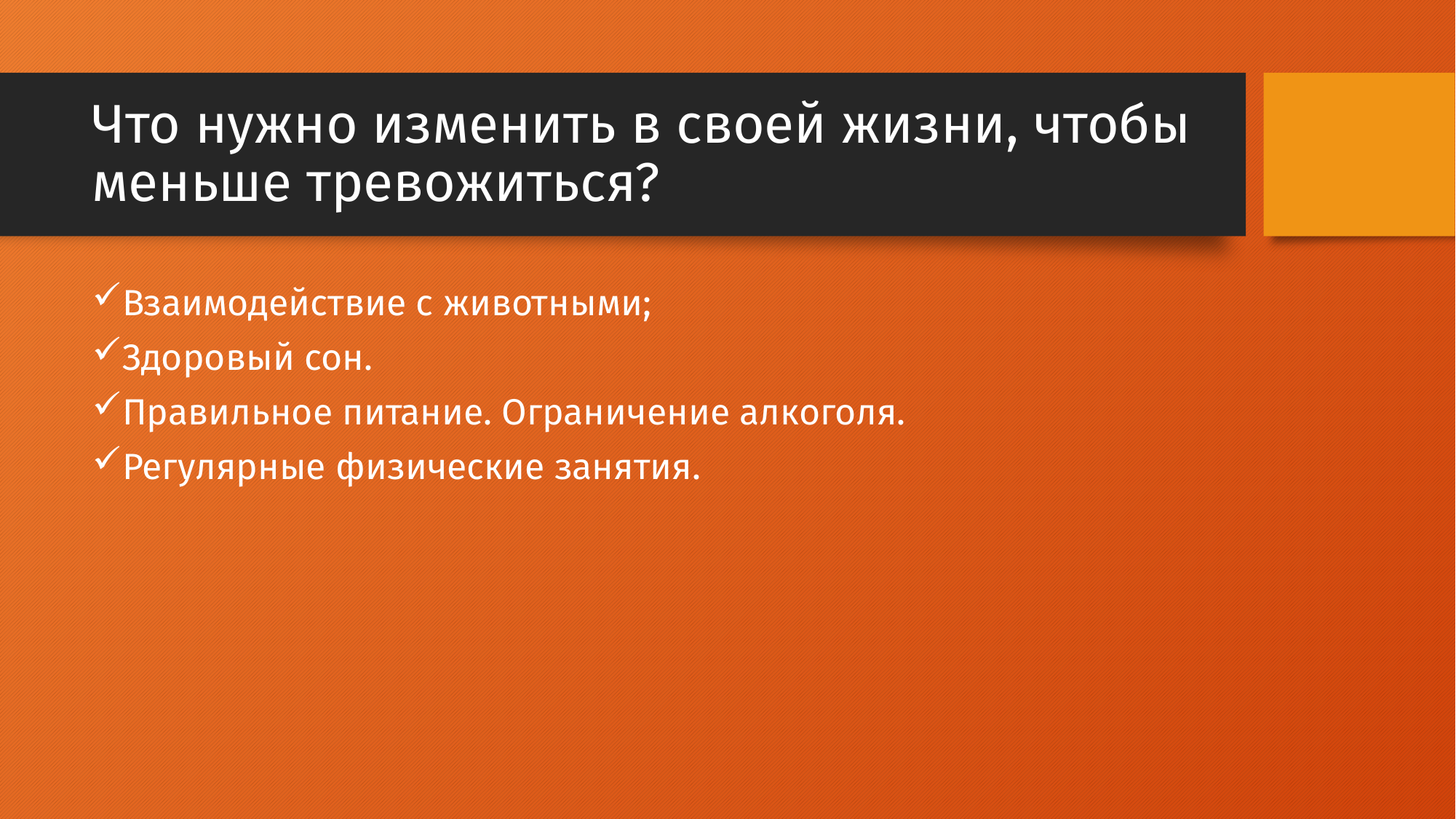

# Что нужно изменить в своей жизни, чтобы меньше тревожиться?
Взаимодействие с животными;
Здоровый сон.
Правильное питание. Ограничение алкоголя.
Регулярные физические занятия.